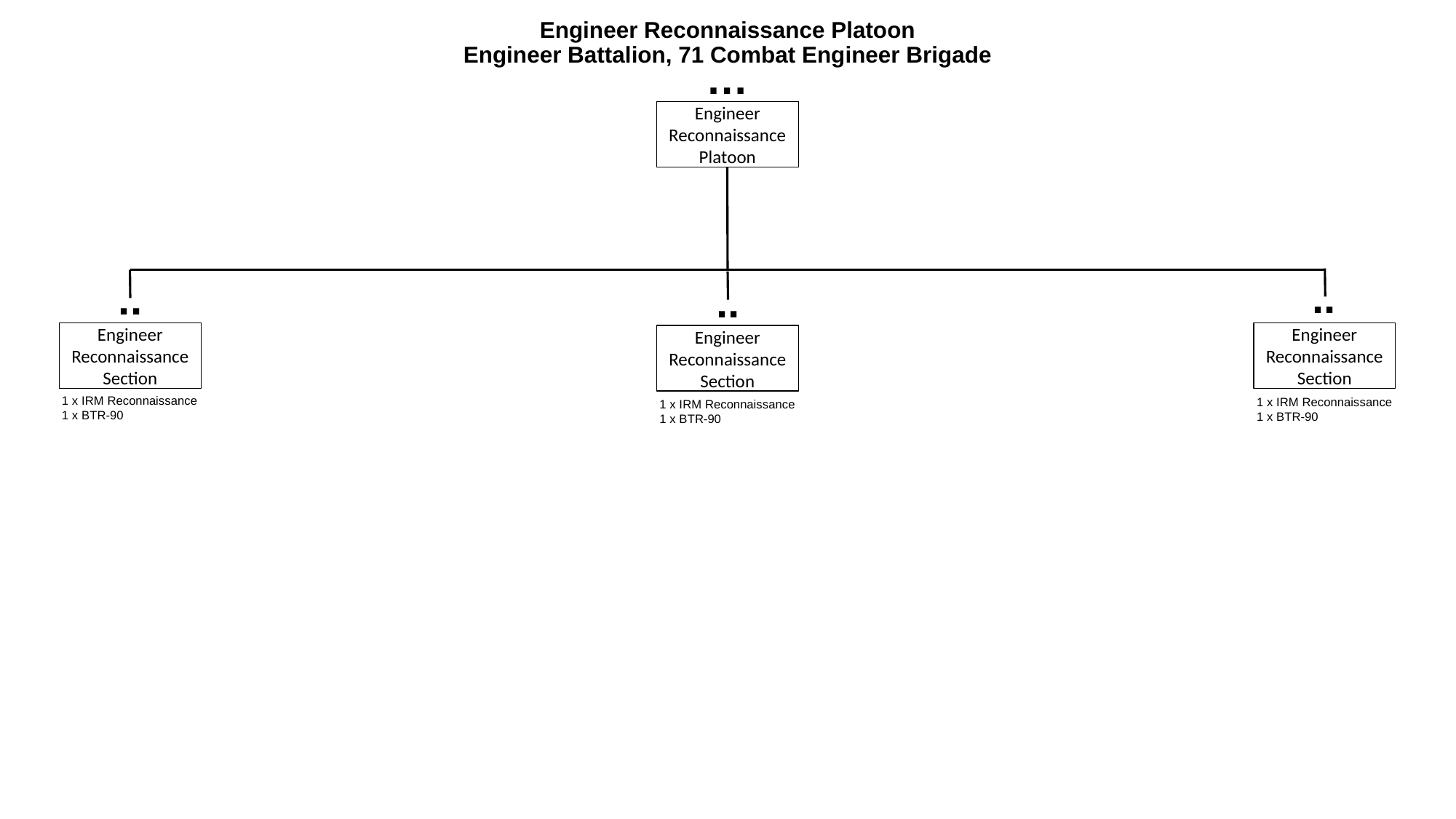

# Engineer Reconnaissance Platoon Engineer Battalion, 71 Combat Engineer Brigade
…
Engineer Reconnaissance
Platoon
..
..
..
Engineer Reconnaissance Section
Engineer Reconnaissance Section
Engineer Reconnaissance Section
1 x IRM Reconnaissance
1 x BTR-90
1 x IRM Reconnaissance
1 x BTR-90
1 x IRM Reconnaissance
1 x BTR-90